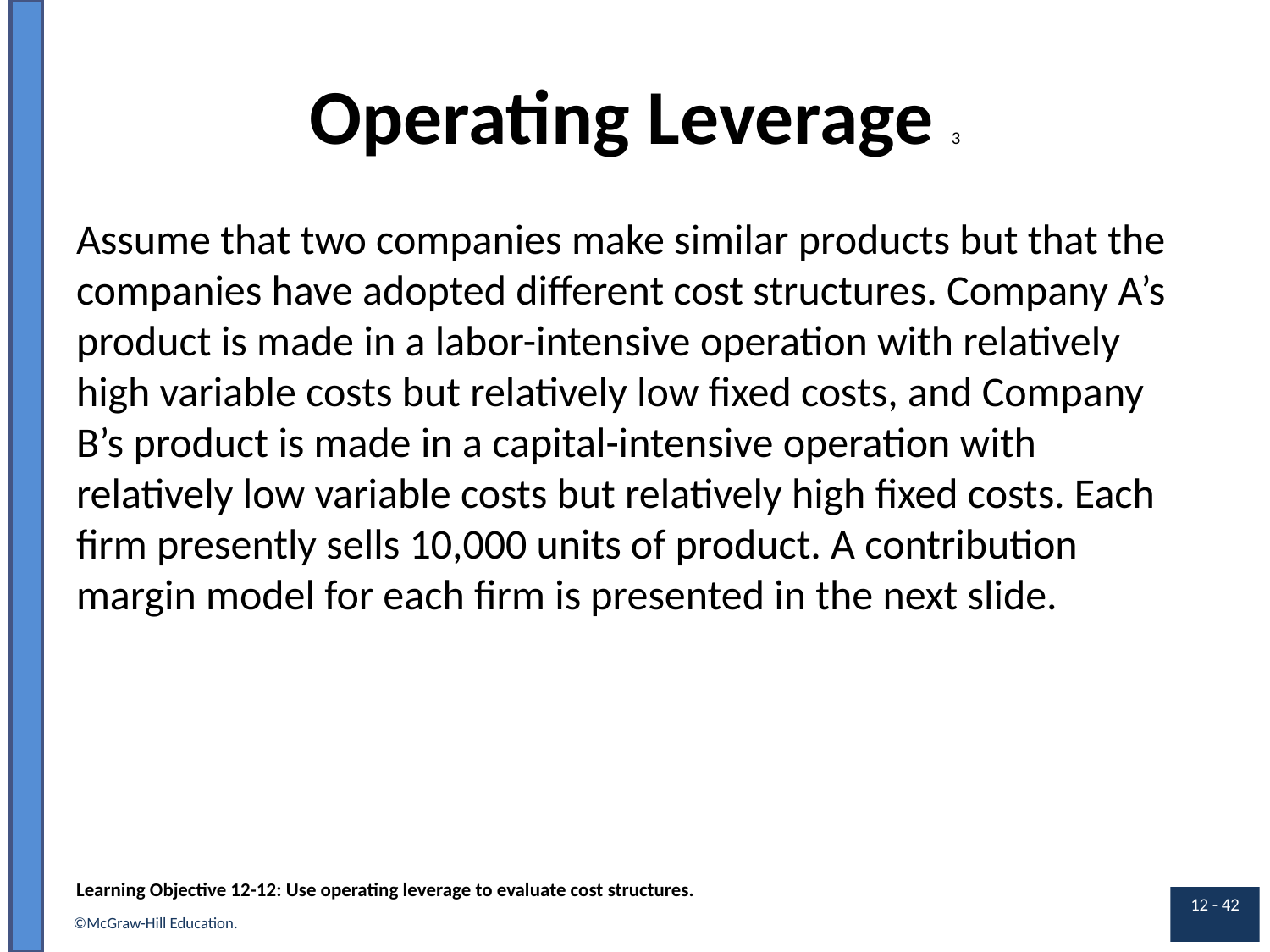

# Operating Leverage 3
Assume that two companies make similar products but that the companies have adopted different cost structures. Company A’s product is made in a labor-intensive operation with relatively high variable costs but relatively low fixed costs, and Company B’s product is made in a capital-intensive operation with relatively low variable costs but relatively high fixed costs. Each firm presently sells 10,000 units of product. A contribution margin model for each firm is presented in the next slide.
Learning Objective 12-12: Use operating leverage to evaluate cost structures.